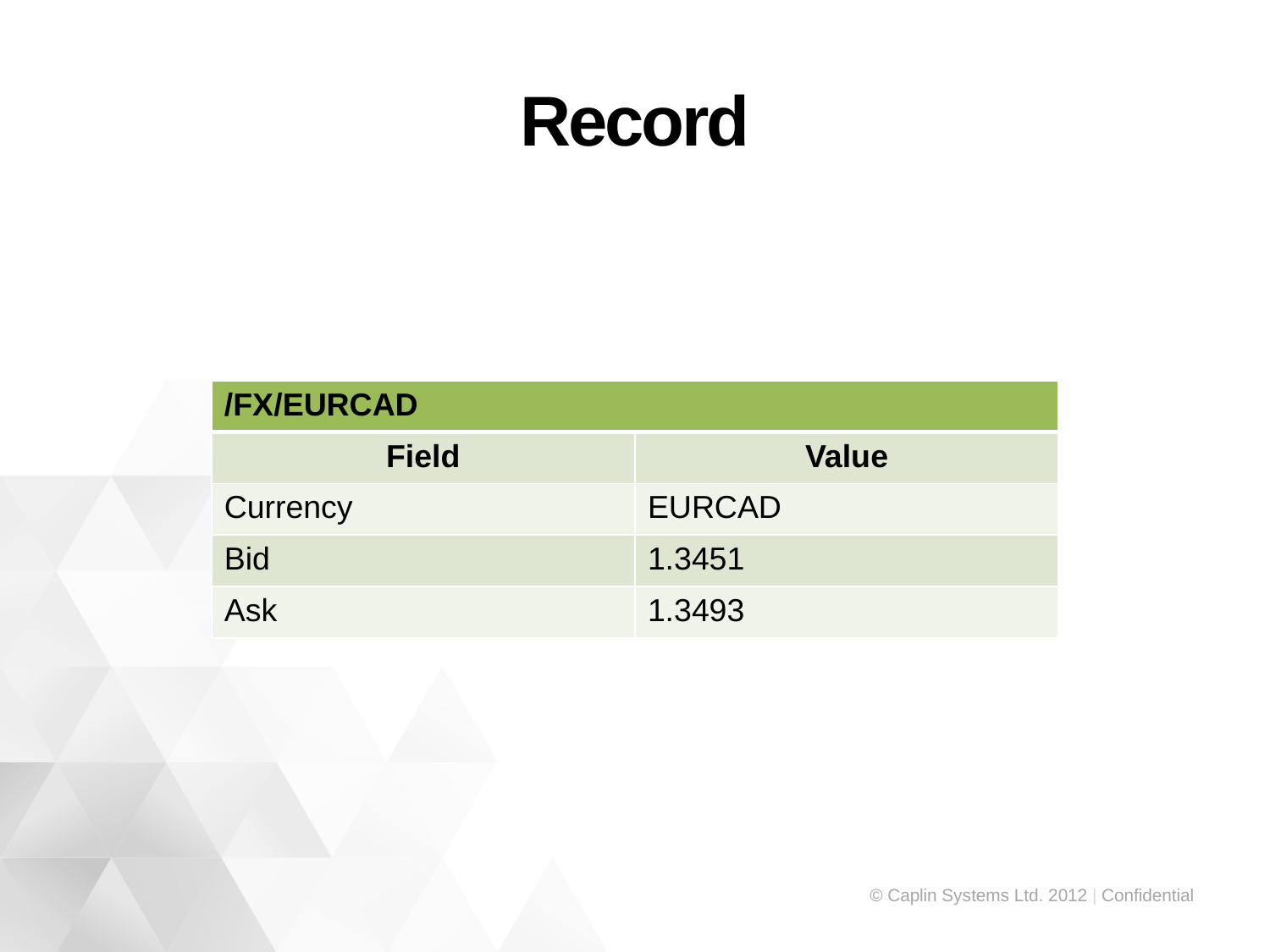

# Record
| /FX/EURCAD |  |
| --- | --- |
| Field | Value |
| Currency | EURCAD |
| Bid | 1.3451 |
| Ask | 1.3493 |